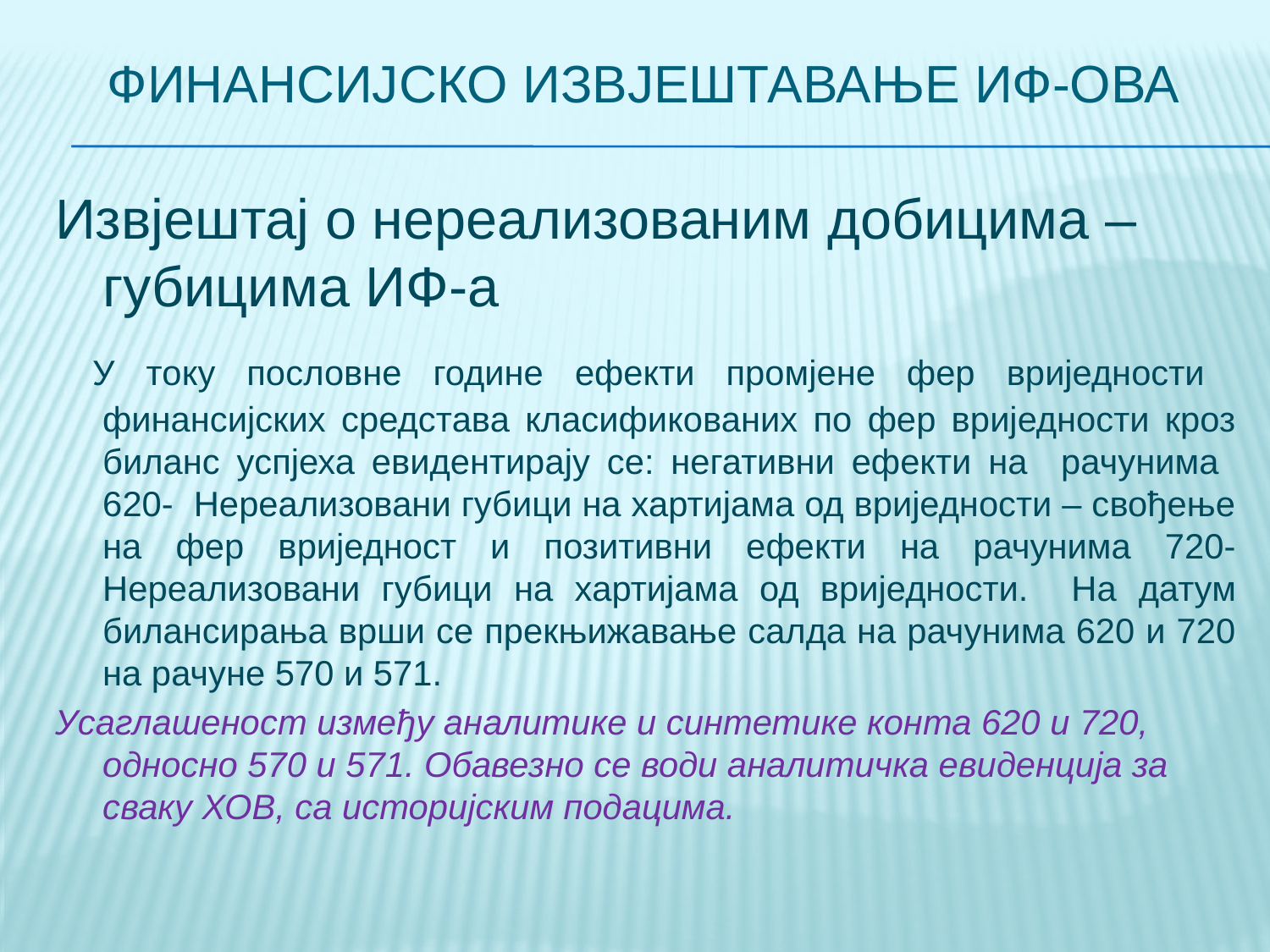

# Финансијско извјештавање ИФ-ова
Извјештај о нереализованим добицима –губицима ИФ-а
 У току пословне године ефекти промјене фер вриједности  финансијских средстава класификованих по фер вриједности кроз биланс успјеха евидентирају се: негативни ефекти на  рачунима  620-  Нереализовани губици на хартијама од вриједности – свођење на фер вриједност и позитивни ефекти на рачунима 720- Нереализовани губици на хартијама од вриједности.  На датум билансирања врши се прекњижавање салда на рачунима 620 и 720 на рачуне 570 и 571.
Усаглашеност између аналитике и синтетике конта 620 и 720, односно 570 и 571. Обавезно се води аналитичка евиденција за сваку ХОВ, са историјским подацима.